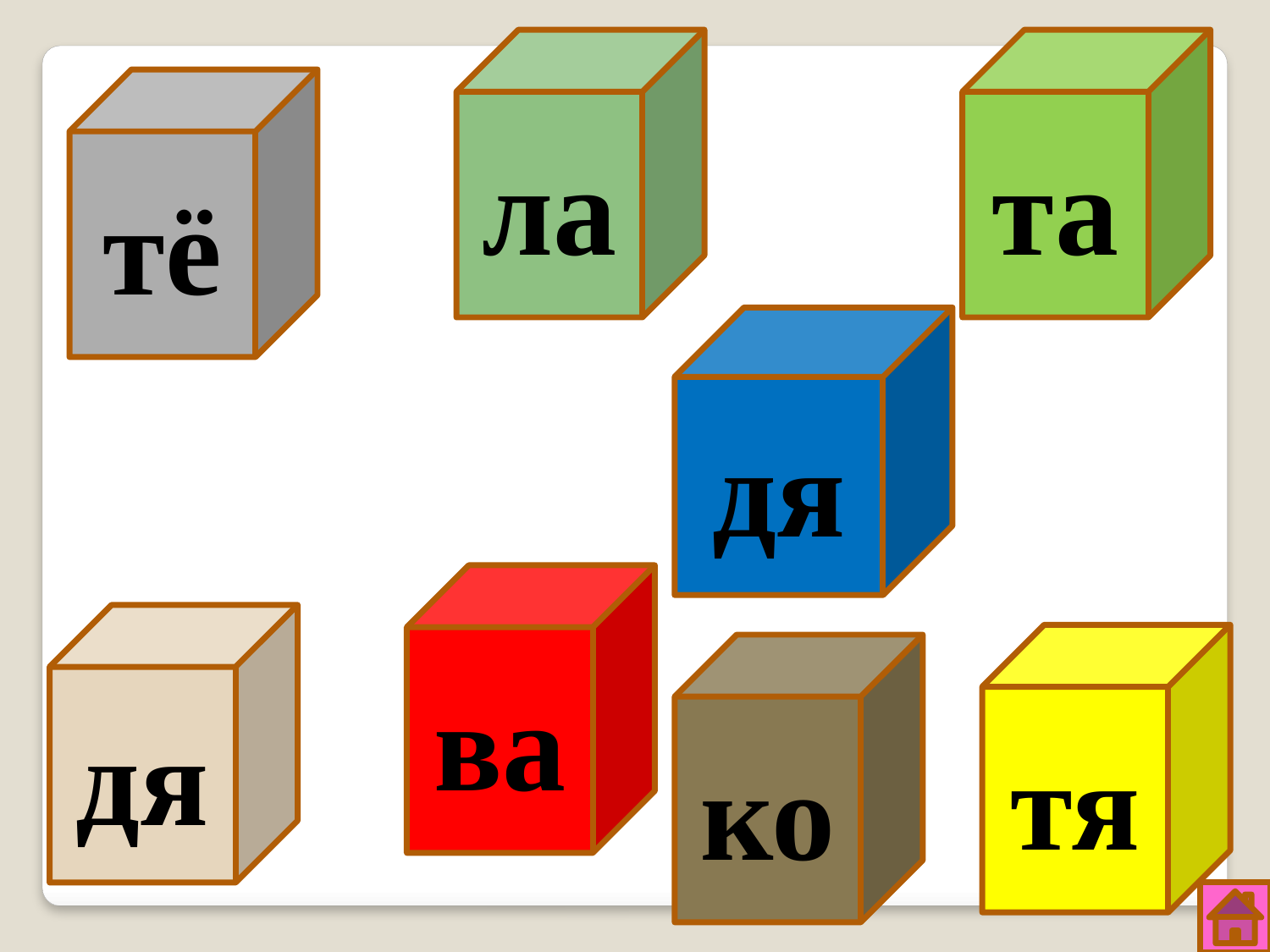

ла
та
тё
дя
ва
дя
тя
ко